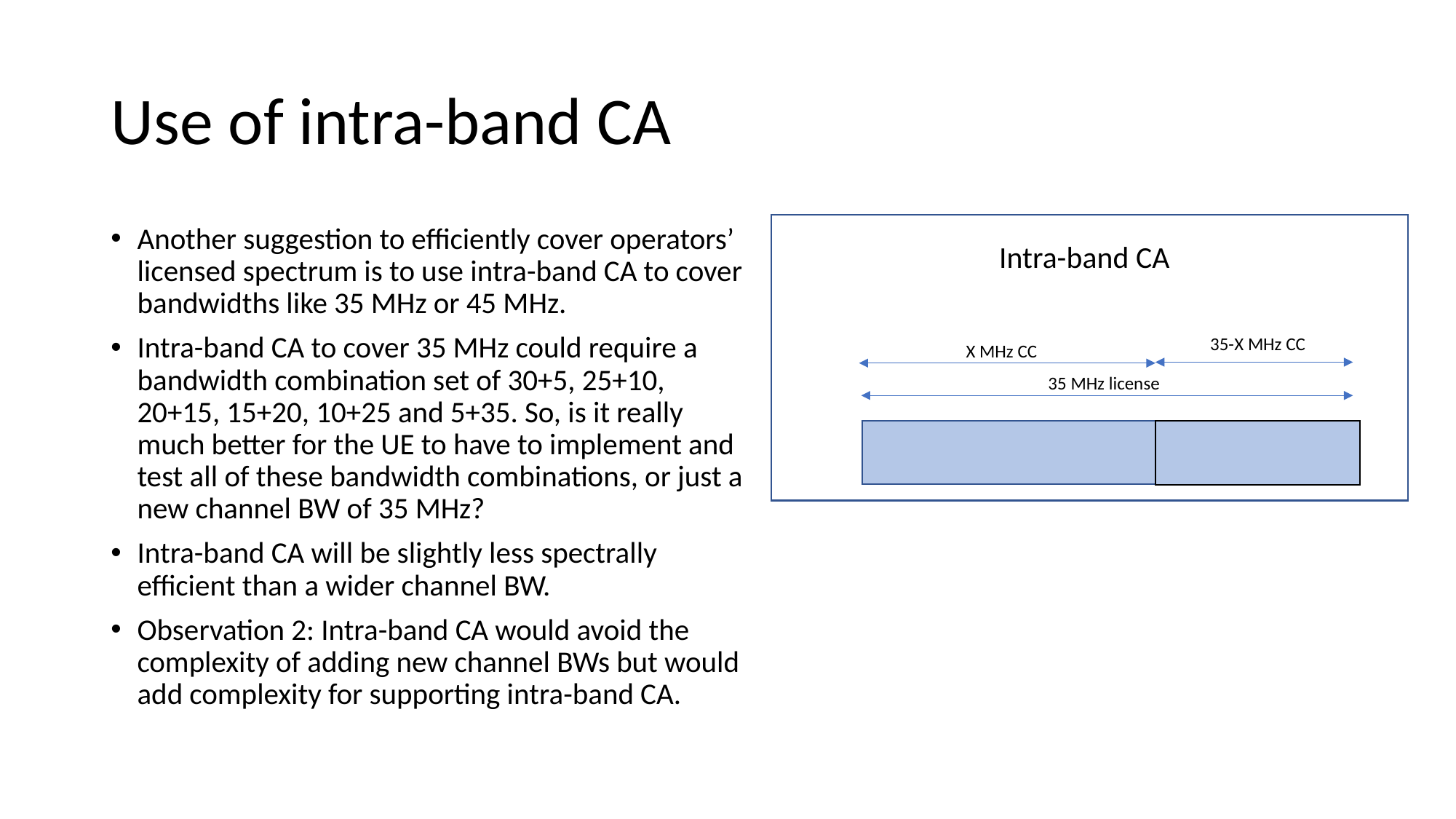

# Use of intra-band CA

Another suggestion to efficiently cover operators’ licensed spectrum is to use intra-band CA to cover bandwidths like 35 MHz or 45 MHz.
Intra-band CA to cover 35 MHz could require a bandwidth combination set of 30+5, 25+10, 20+15, 15+20, 10+25 and 5+35. So, is it really much better for the UE to have to implement and test all of these bandwidth combinations, or just a new channel BW of 35 MHz?
Intra-band CA will be slightly less spectrally efficient than a wider channel BW.
Observation 2: Intra-band CA would avoid the complexity of adding new channel BWs but would add complexity for supporting intra-band CA.
Intra-band CA
35-X MHz CC
X MHz CC
35 MHz license